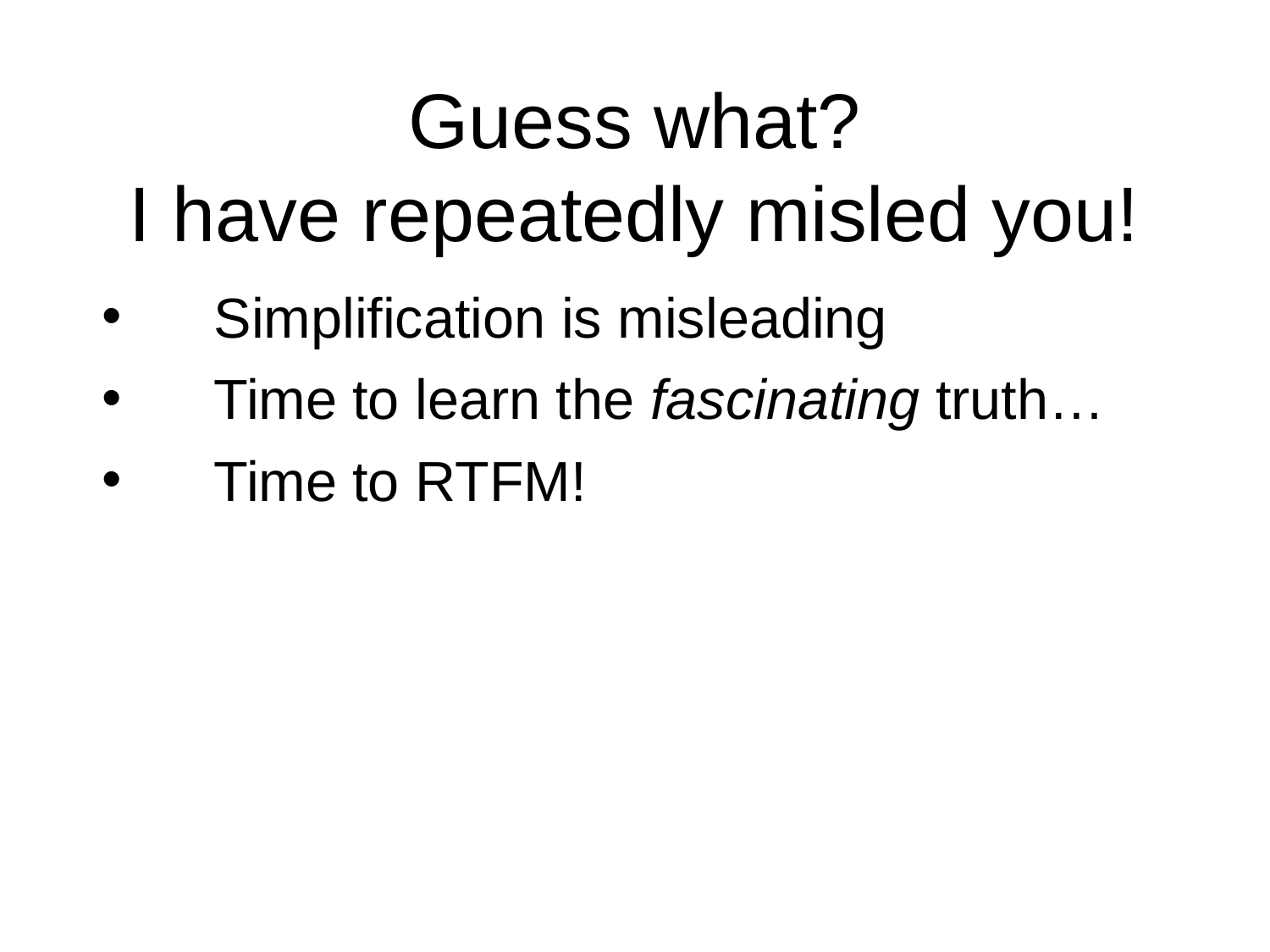

Guess what?
I have repeatedly misled you!
Simplification is misleading
Time to learn the fascinating truth…
Time to RTFM!